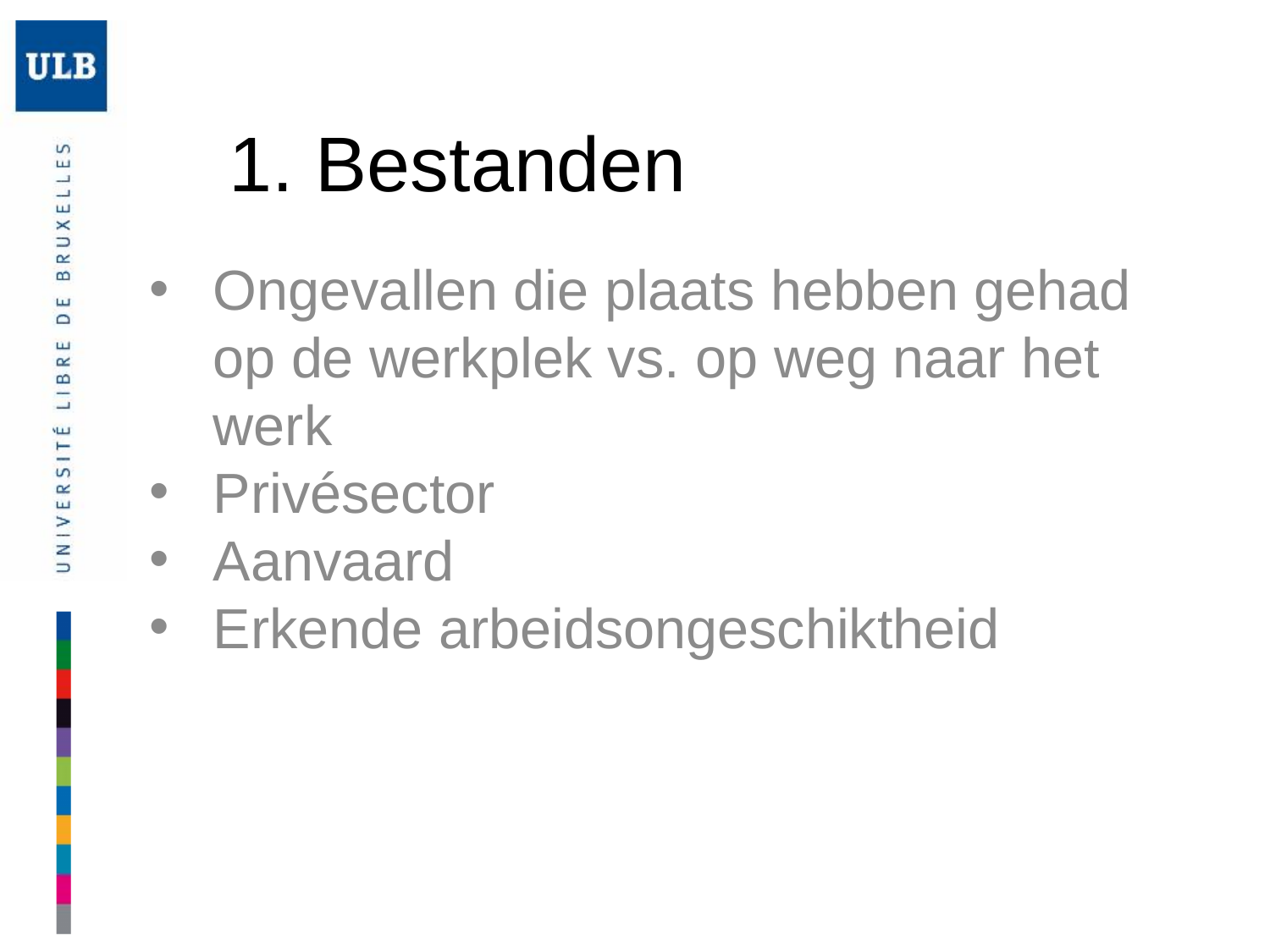

# 1. Bestanden
Ongevallen die plaats hebben gehad op de werkplek vs. op weg naar het werk
Privésector
Aanvaard
Erkende arbeidsongeschiktheid